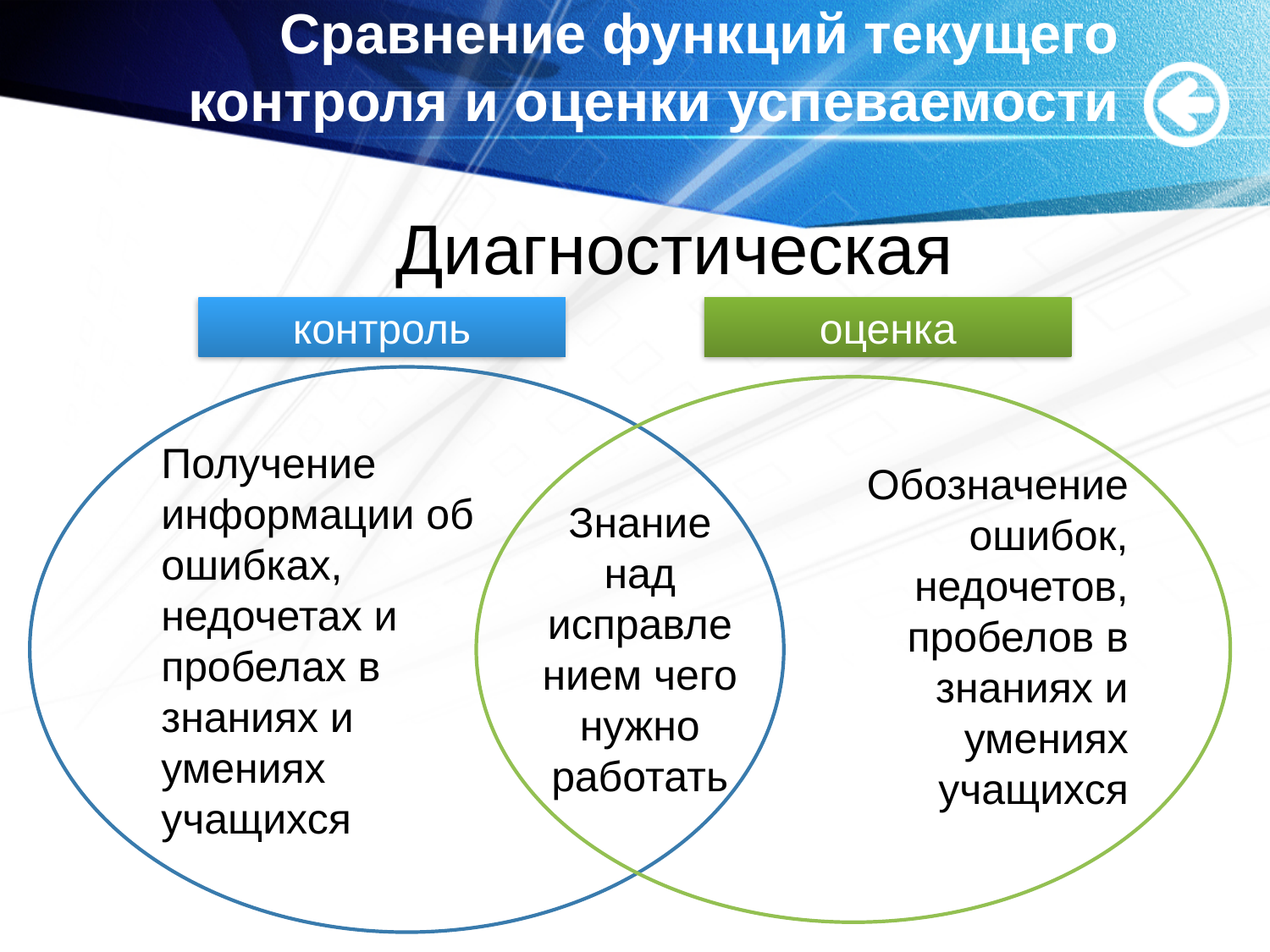

# Сравнение функций текущего контроля и оценки успеваемости
Диагностическая
контроль
оценка

Получение информации об ошибках, недочетах и пробелах в знаниях и умениях учащихся
Обозначение ошибок, недочетов, пробелов в знаниях и умениях учащихся
Знание над исправлением чего нужно работать